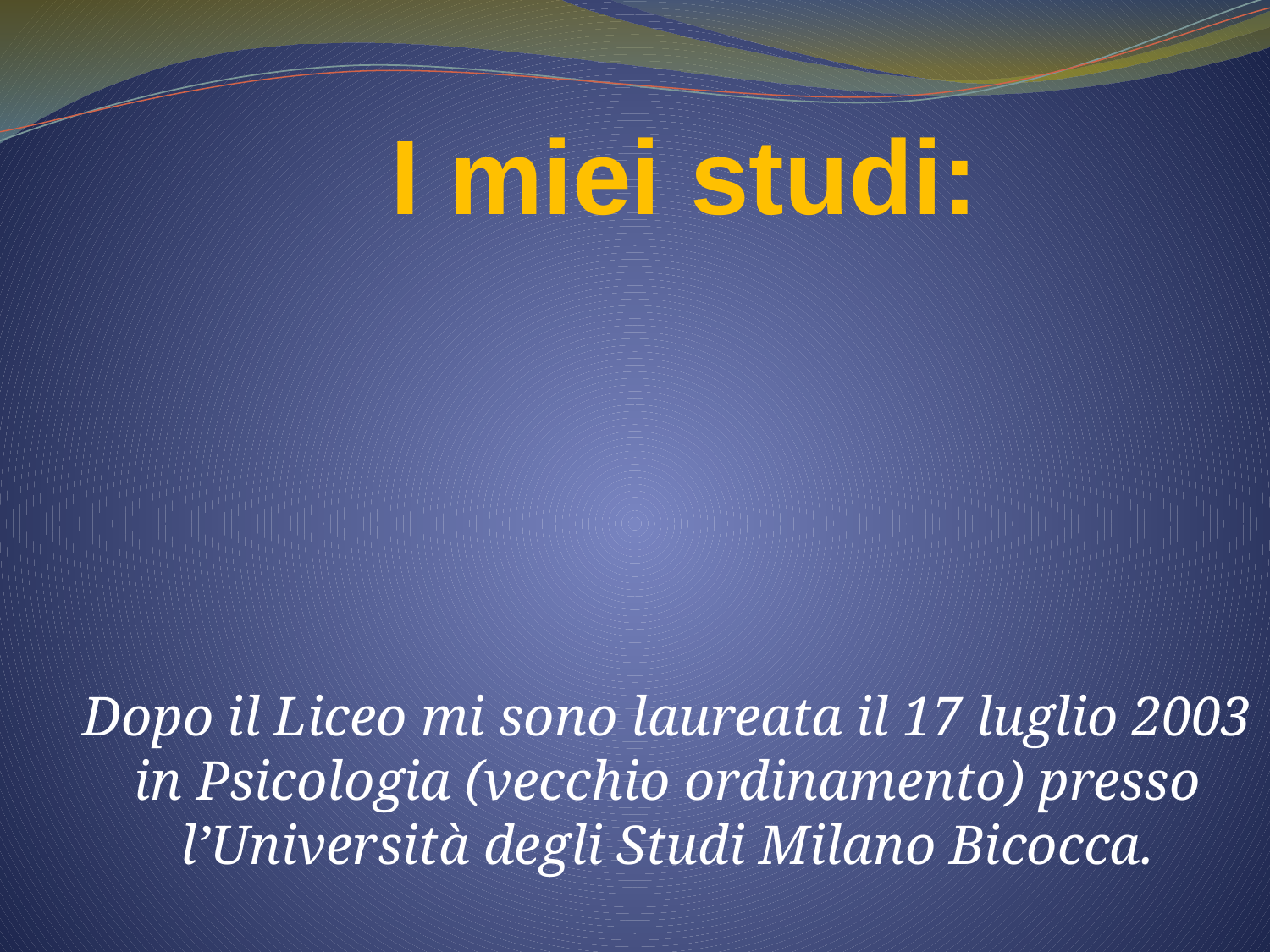

# I miei studi:
Dopo il Liceo mi sono laureata il 17 luglio 2003 in Psicologia (vecchio ordinamento) presso l’Università degli Studi Milano Bicocca.